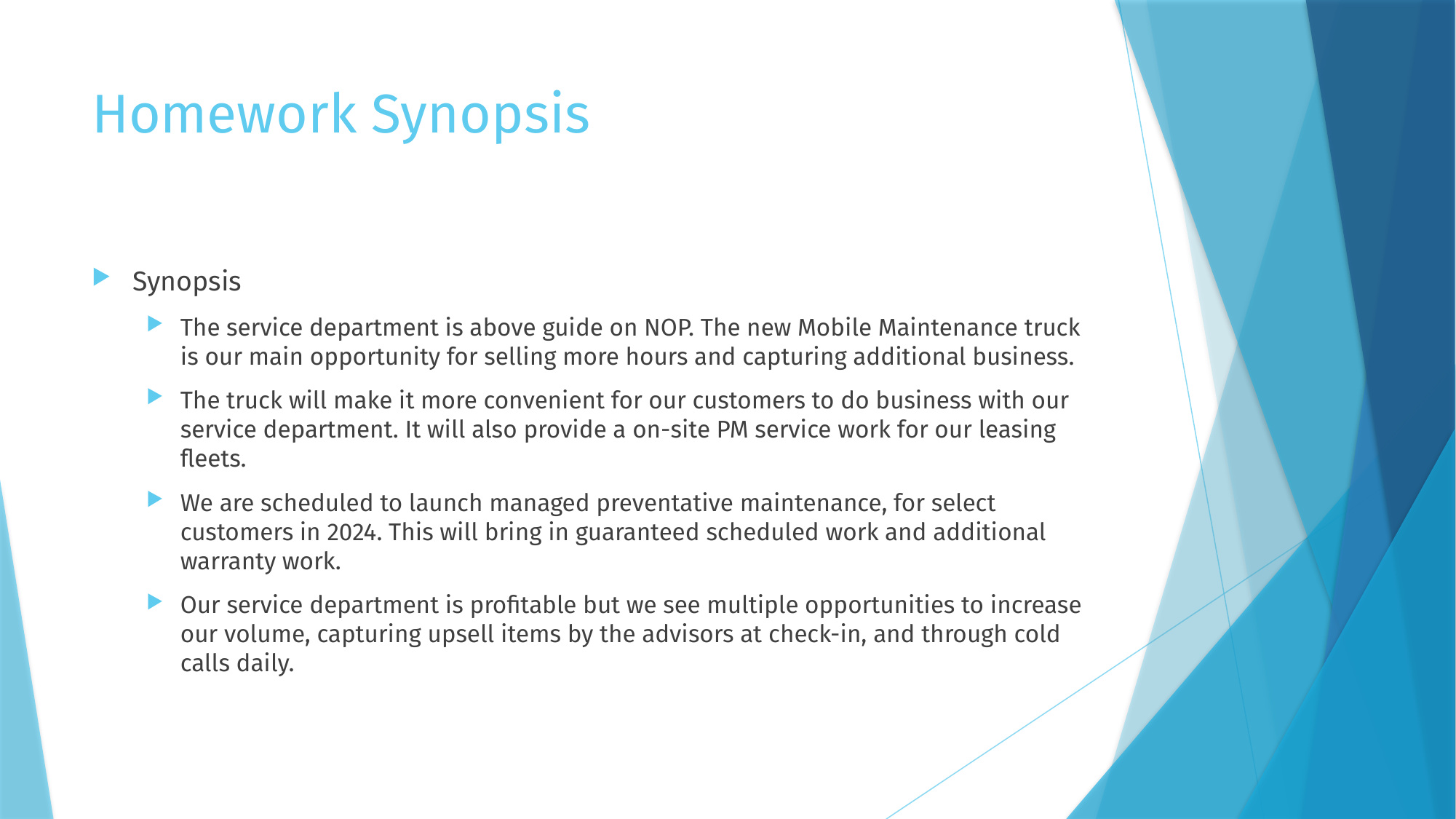

# Homework Synopsis
Synopsis
The service department is above guide on NOP. The new Mobile Maintenance truck is our main opportunity for selling more hours and capturing additional business.
The truck will make it more convenient for our customers to do business with our service department. It will also provide a on-site PM service work for our leasing fleets.
We are scheduled to launch managed preventative maintenance, for select customers in 2024. This will bring in guaranteed scheduled work and additional warranty work.
Our service department is profitable but we see multiple opportunities to increase our volume, capturing upsell items by the advisors at check-in, and through cold calls daily.